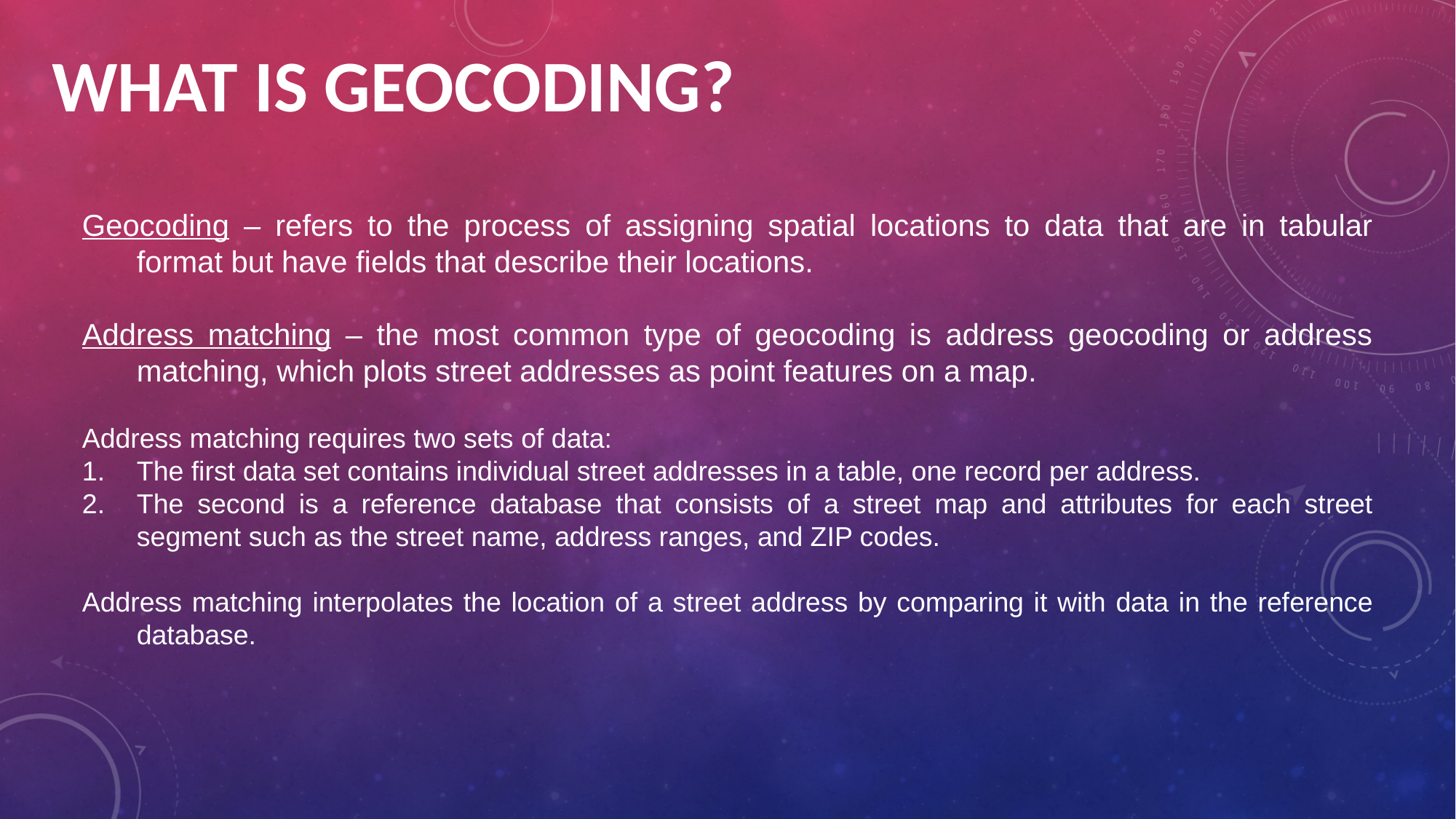

WHAT IS GEOCODING?
Geocoding – refers to the process of assigning spatial locations to data that are in tabular format but have fields that describe their locations.

Address matching – the most common type of geocoding is address geocoding or address matching, which plots street addresses as point features on a map.

Address matching requires two sets of data:
The first data set contains individual street addresses in a table, one record per address.
The second is a reference database that consists of a street map and attributes for each street segment such as the street name, address ranges, and ZIP codes.

Address matching interpolates the location of a street address by comparing it with data in the reference database.